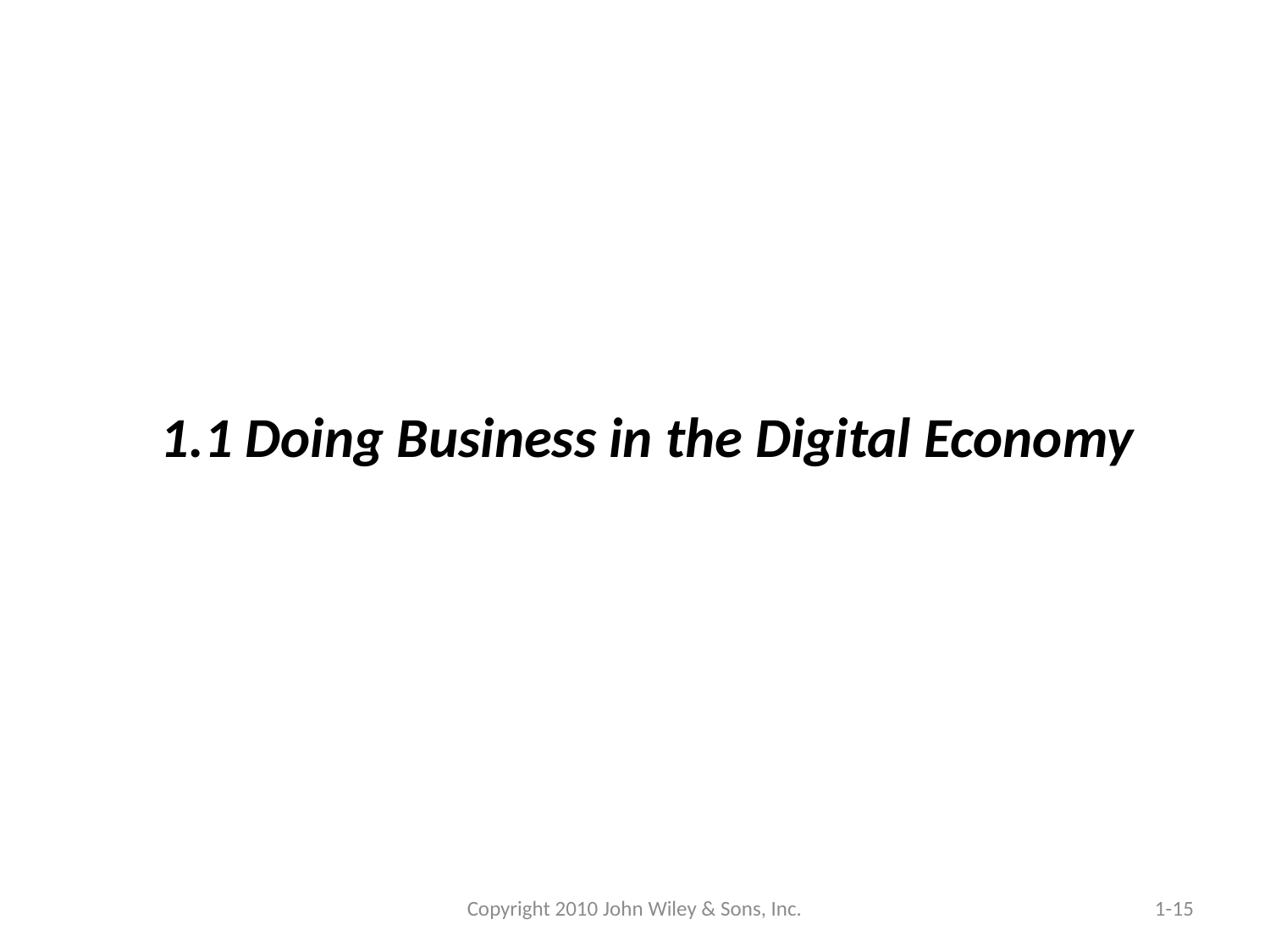

1.1 Doing Business in the Digital Economy
Copyright 2010 John Wiley & Sons, Inc.
1-15